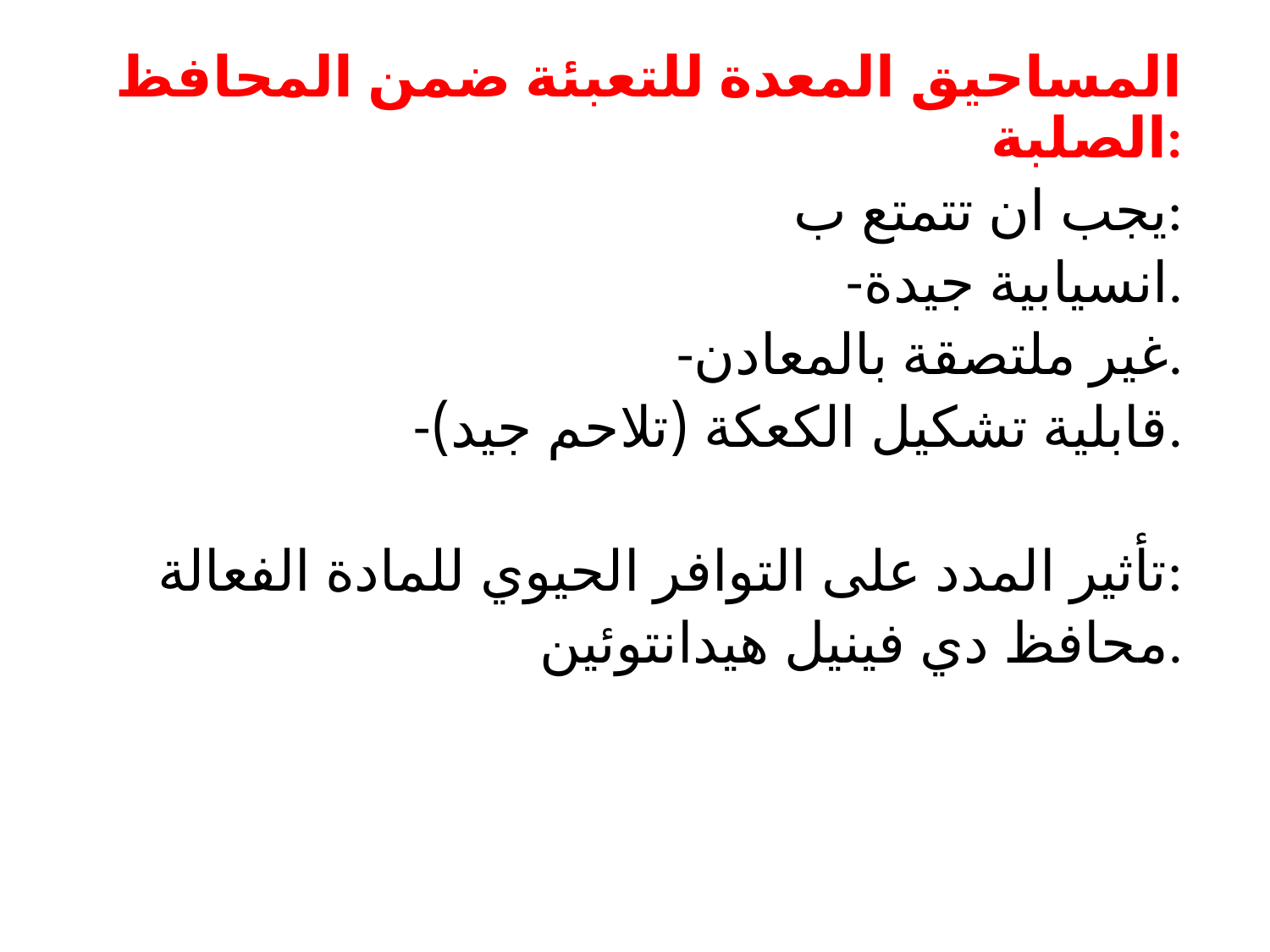

#
المساحيق المعدة للتعبئة ضمن المحافظ الصلبة:
يجب ان تتمتع ب:
-انسيابية جيدة.
-غير ملتصقة بالمعادن.
-قابلية تشكيل الكعكة (تلاحم جيد).

تأثير المدد على التوافر الحيوي للمادة الفعالة:
محافظ دي فينيل هيدانتوئين.